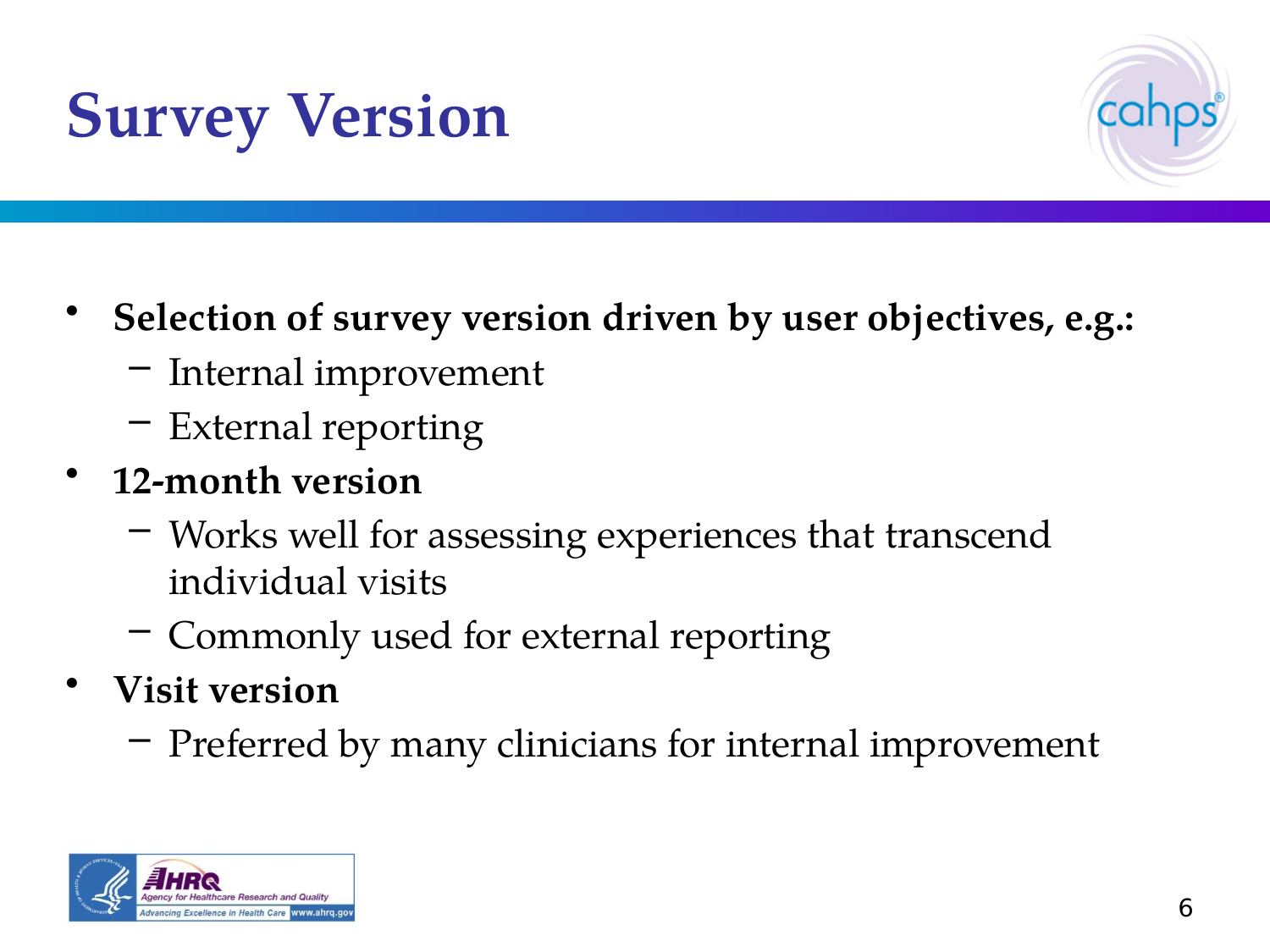

# Survey Version

Selection of survey version driven by user objectives, e.g.:
Internal improvement
External reporting
12-month version
Works well for assessing experiences that transcend individual visits
Commonly used for external reporting
Visit version
Preferred by many clinicians for internal improvement
6